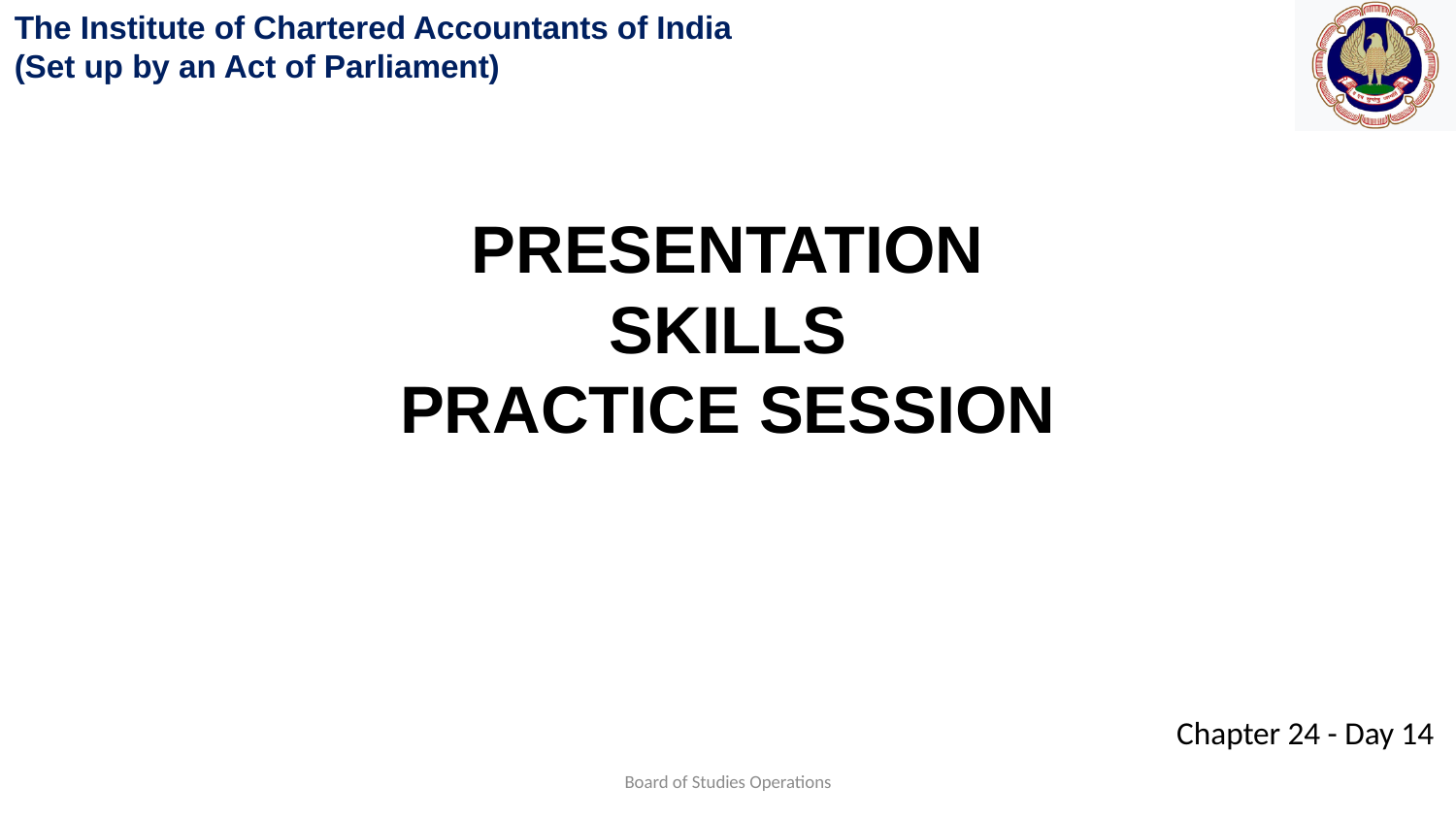

PRESENTATION SKILLS
PRACTICE SESSION
Board of Studies Operations